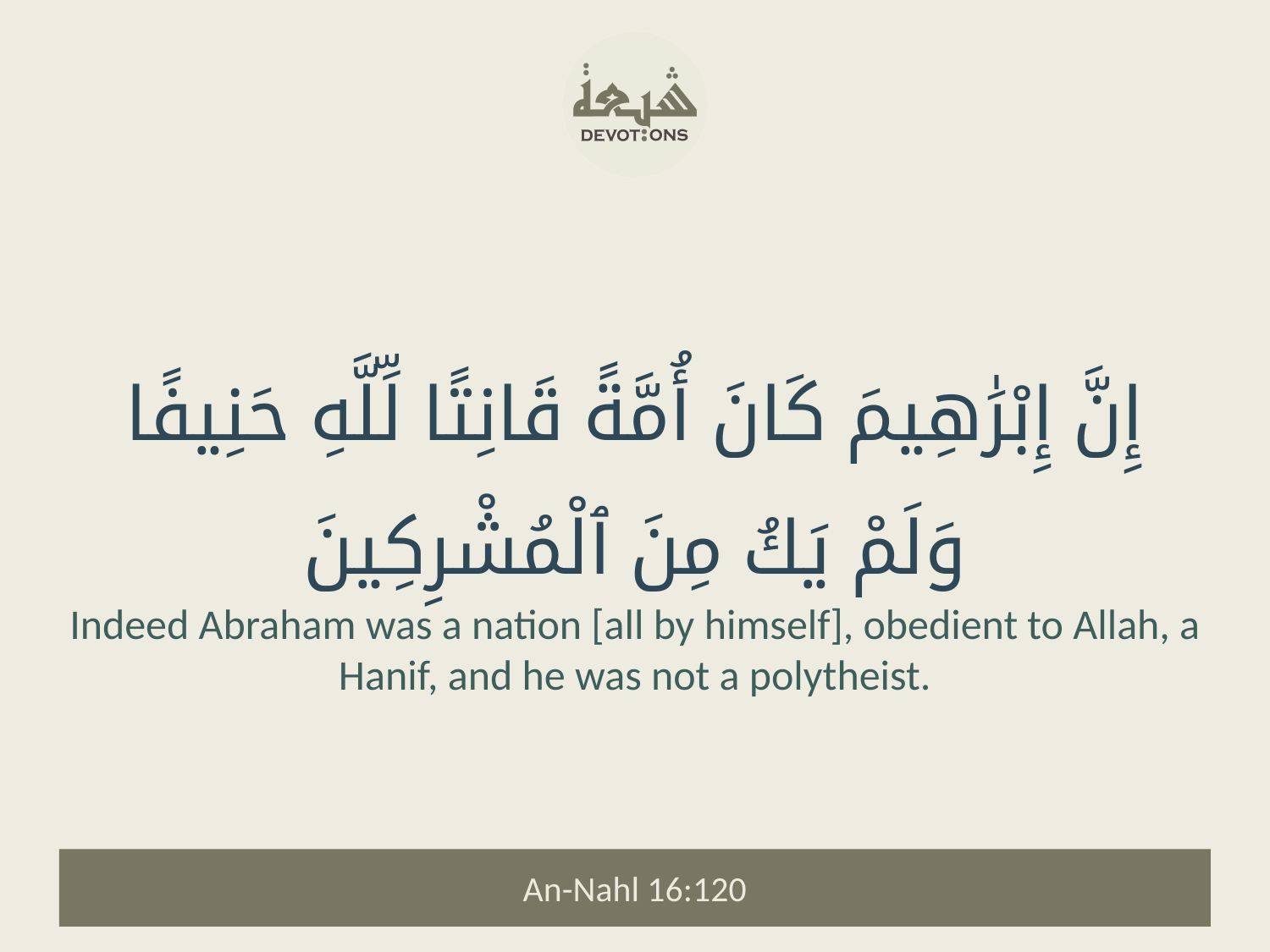

إِنَّ إِبْرَٰهِيمَ كَانَ أُمَّةً قَانِتًا لِّلَّهِ حَنِيفًا وَلَمْ يَكُ مِنَ ٱلْمُشْرِكِينَ
Indeed Abraham was a nation [all by himself], obedient to Allah, a Hanif, and he was not a polytheist.
An-Nahl 16:120